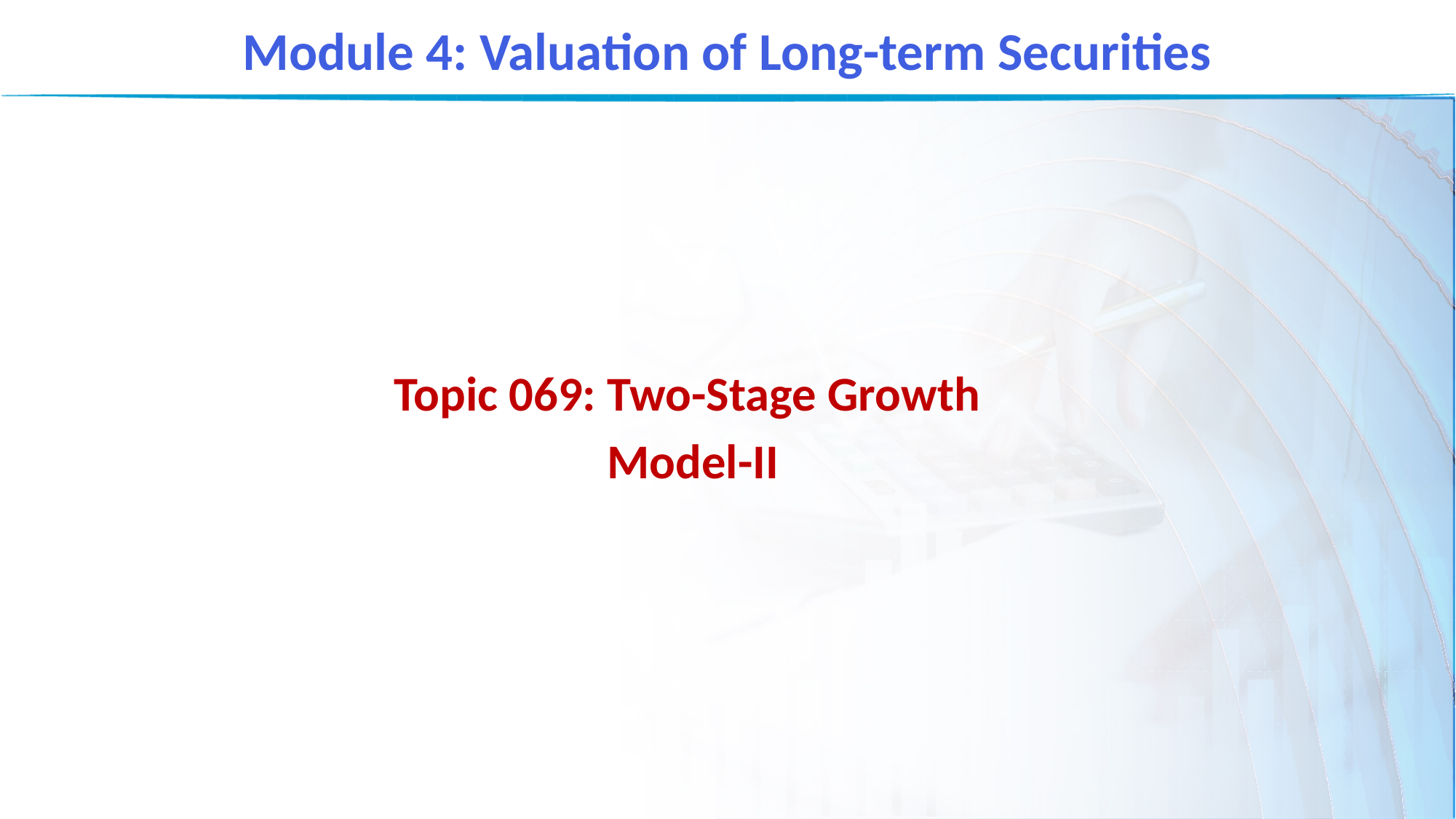

Module 4: Valuation of Long-term Securities
Topic 069: Two-Stage Growth
Model-II